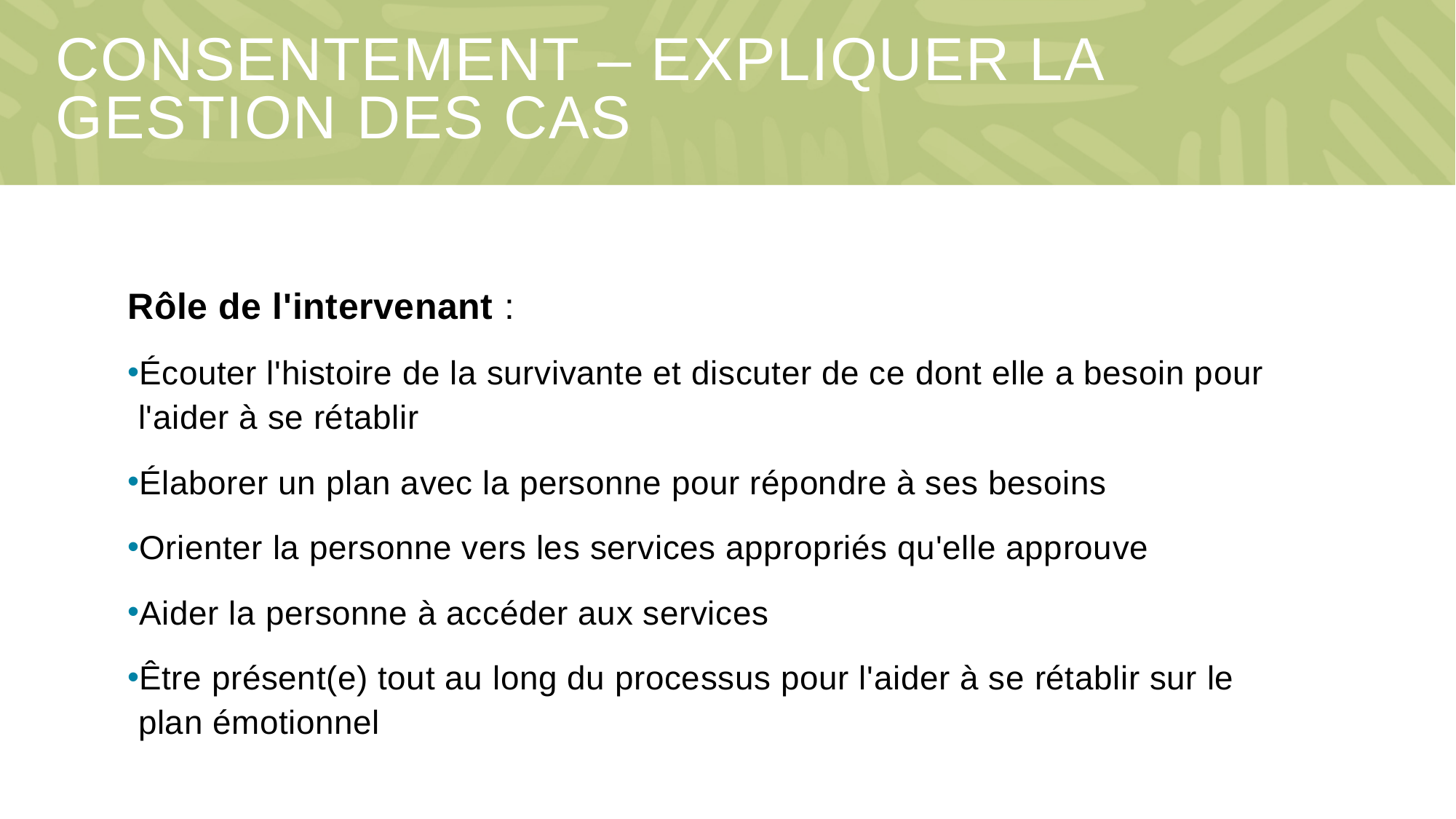

# Consentement – Expliquer la gestion des cas
Rôle de l'intervenant :
Écouter l'histoire de la survivante et discuter de ce dont elle a besoin pour l'aider à se rétablir
Élaborer un plan avec la personne pour répondre à ses besoins
Orienter la personne vers les services appropriés qu'elle approuve
Aider la personne à accéder aux services
Être présent(e) tout au long du processus pour l'aider à se rétablir sur le plan émotionnel